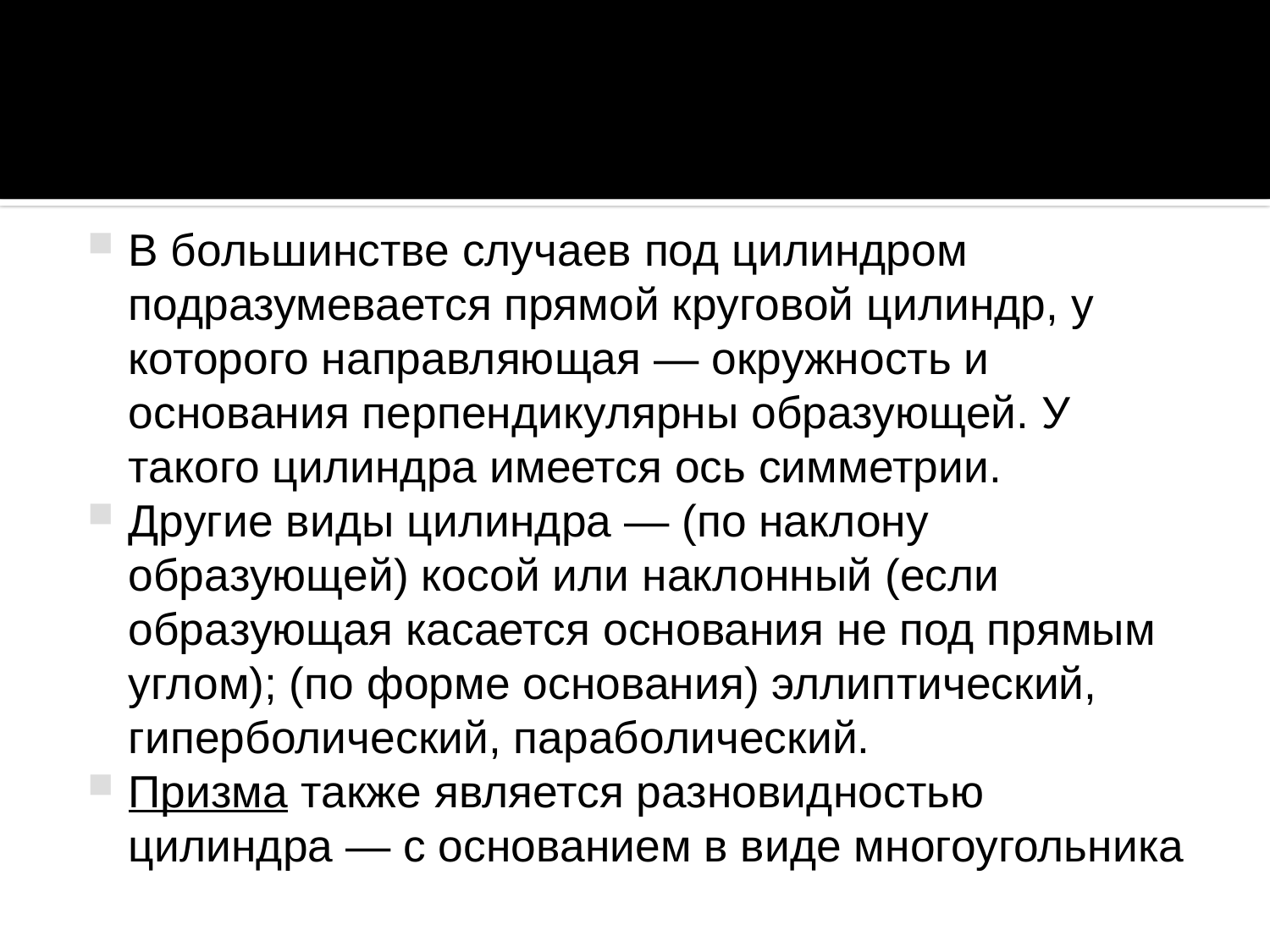

#
В большинстве случаев под цилиндром подразумевается прямой круговой цилиндр, у которого направляющая — окружность и основания перпендикулярны образующей. У такого цилиндра имеется ось симметрии.
Другие виды цилиндра — (по наклону образующей) косой или наклонный (если образующая касается основания не под прямым углом); (по форме основания) эллиптический, гиперболический, параболический.
Призма также является разновидностью цилиндра — с основанием в виде многоугольника